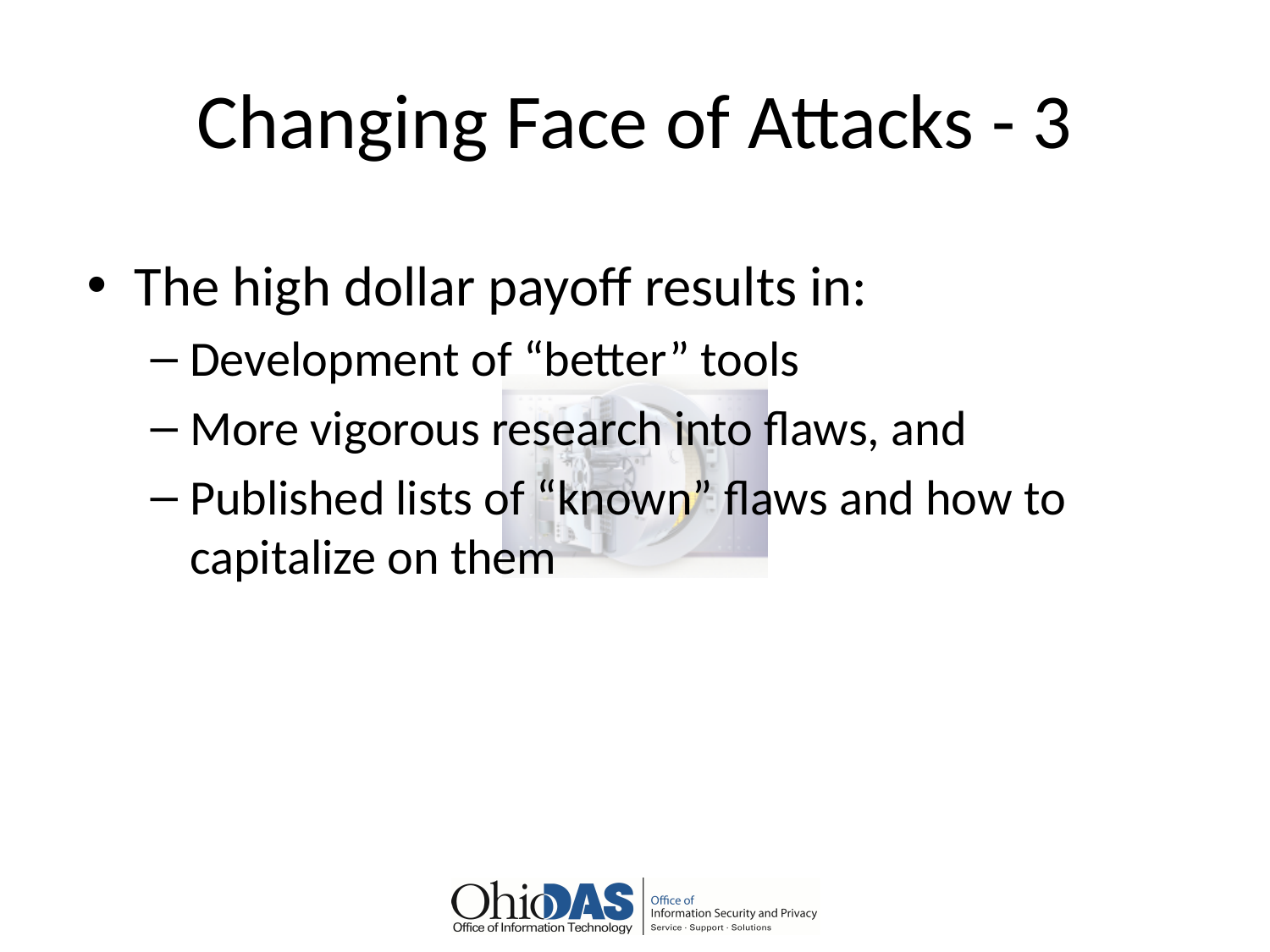

# Changing Face of Attacks - 3
The high dollar payoff results in:
Development of “better” tools
More vigorous research into flaws, and
Published lists of “known” flaws and how to capitalize on them